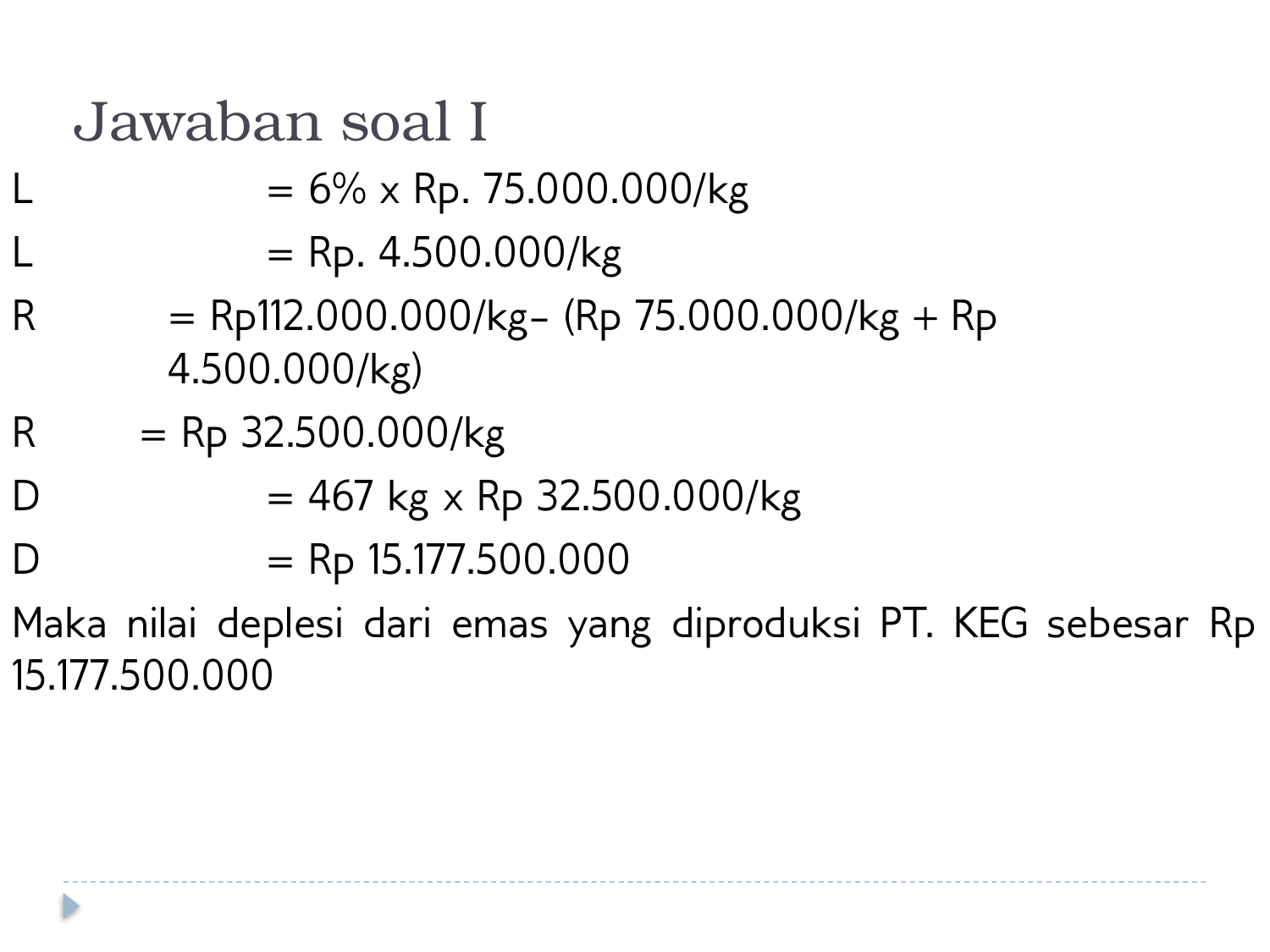

# Jawaban soal I
L 		= 6% x Rp. 75.000.000/kg
L 		= Rp. 4.500.000/kg
R 	= Rp112.000.000/kg– (Rp 75.000.000/kg + Rp 4.500.000/kg)
R 	= Rp 32.500.000/kg
D		= 467 kg x Rp 32.500.000/kg
D		= Rp 15.177.500.000
Maka nilai deplesi dari emas yang diproduksi PT. KEG sebesar Rp 15.177.500.000